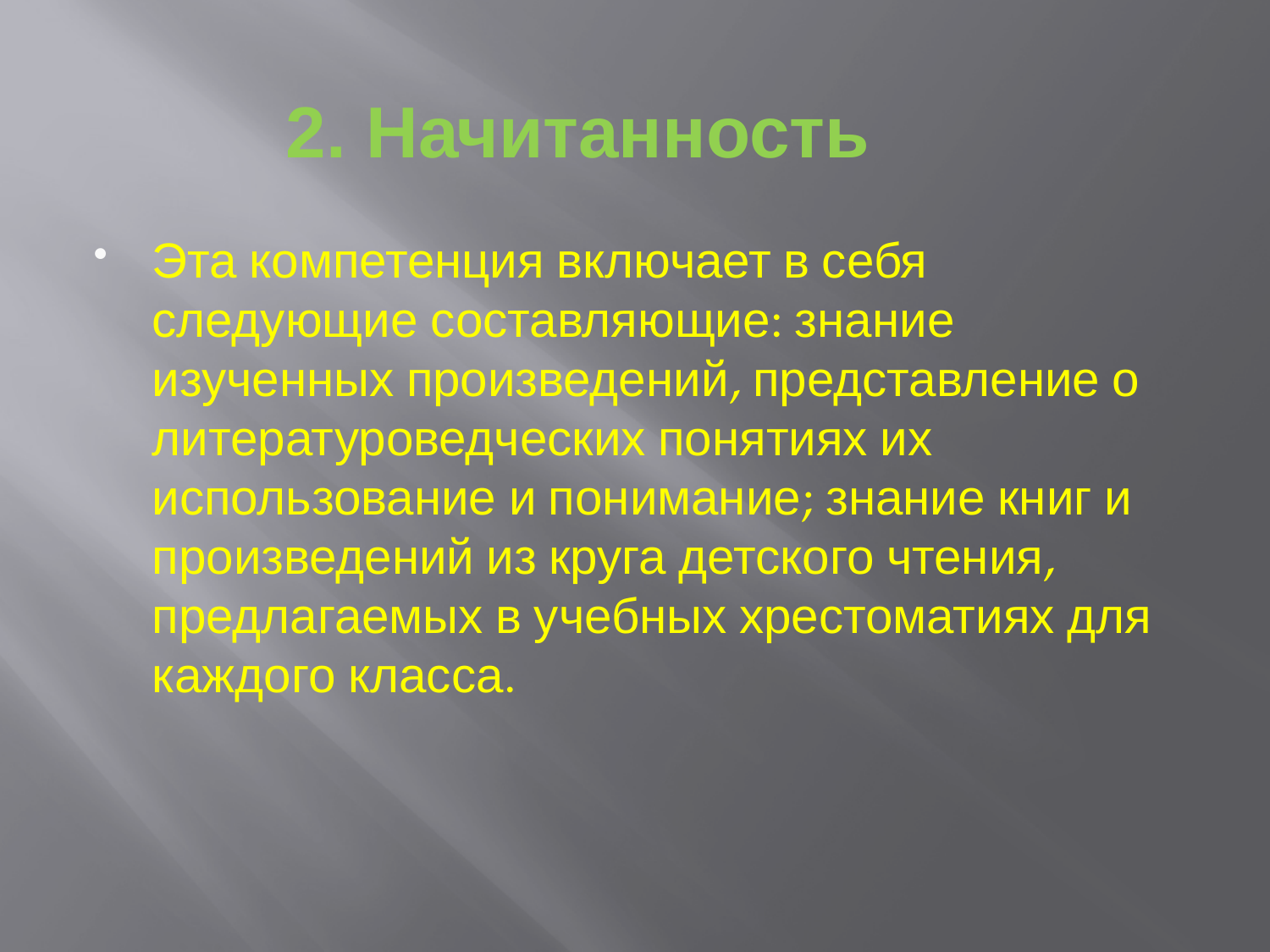

# 2. Начитанность
Эта компетенция включает в себя следующие составляющие: знание изученных произведений, представление о литературоведческих понятиях их использование и понимание; знание книг и произведений из круга детского чтения, предлагаемых в учебных хрестоматиях для каждого класса.